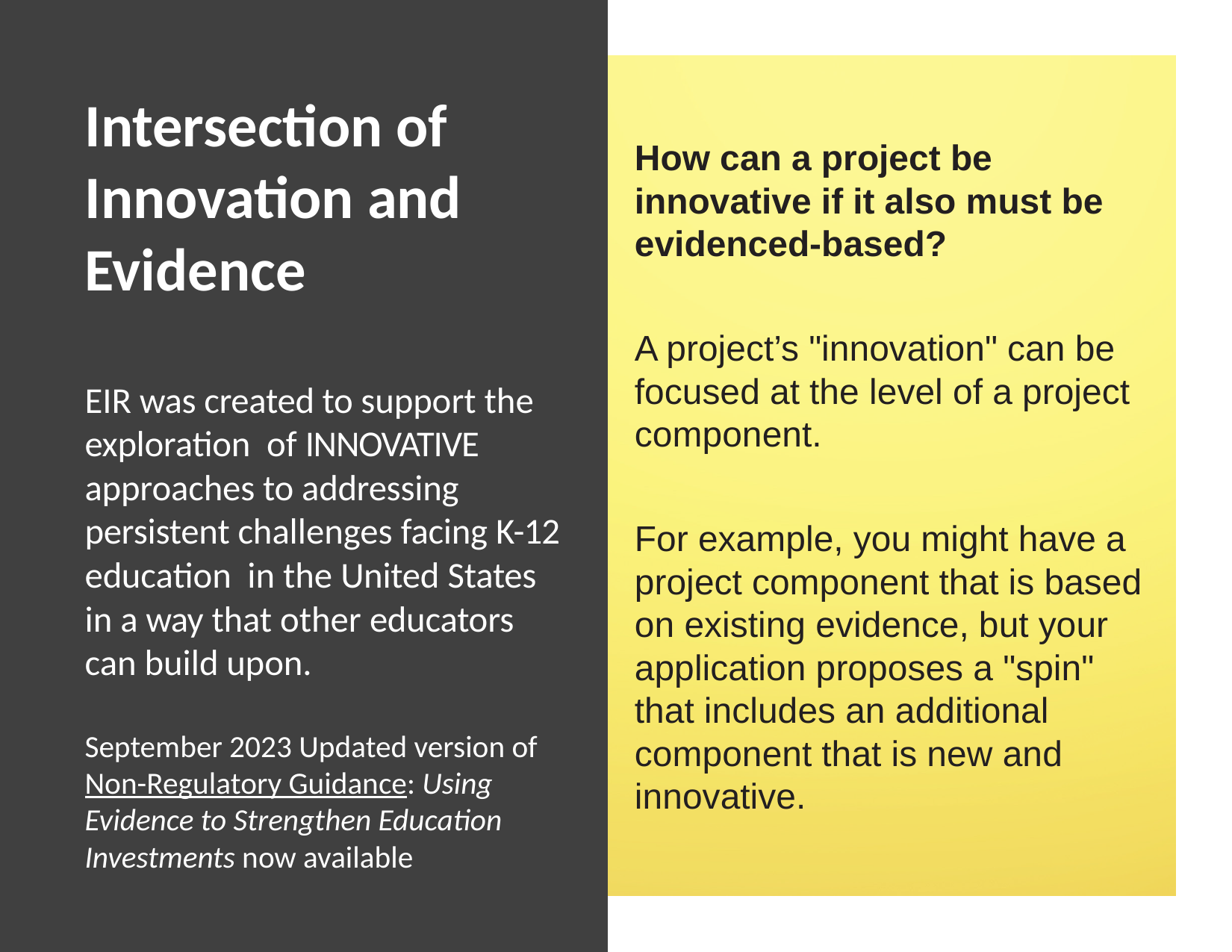

# Intersection of Innovation and Evidence EIR was created to support the exploration  of INNOVATIVE approaches to addressing  persistent challenges facing K-12 education  in the United States in a way that other educators can build upon. September 2023 Updated version of Non-Regulatory Guidance: Using Evidence to Strengthen Education Investments now available
How can a project be innovative if it also must be evidenced-based?

A project’s "innovation" can be focused at the level of a project component.

For example, you might have a project component that is based on existing evidence, but your application proposes a "spin" that includes an additional component that is new and innovative.